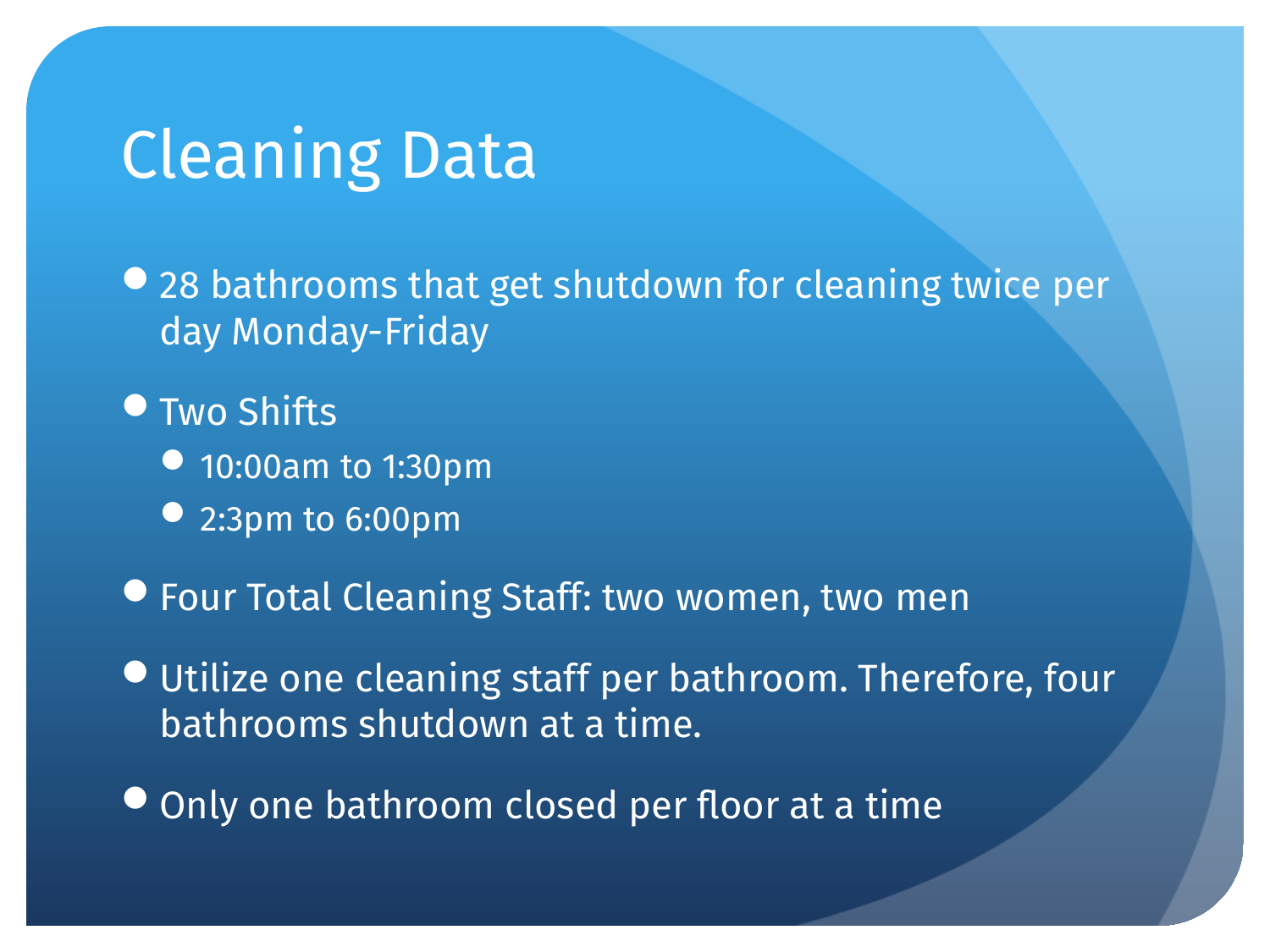

# Cleaning Data
28 bathrooms that get shutdown for cleaning twice per day Monday-Friday
Two Shifts
10:00am to 1:30pm
2:3pm to 6:00pm
Four Total Cleaning Staff: two women, two men
Utilize one cleaning staff per bathroom. Therefore, four bathrooms shutdown at a time.
Only one bathroom closed per floor at a time